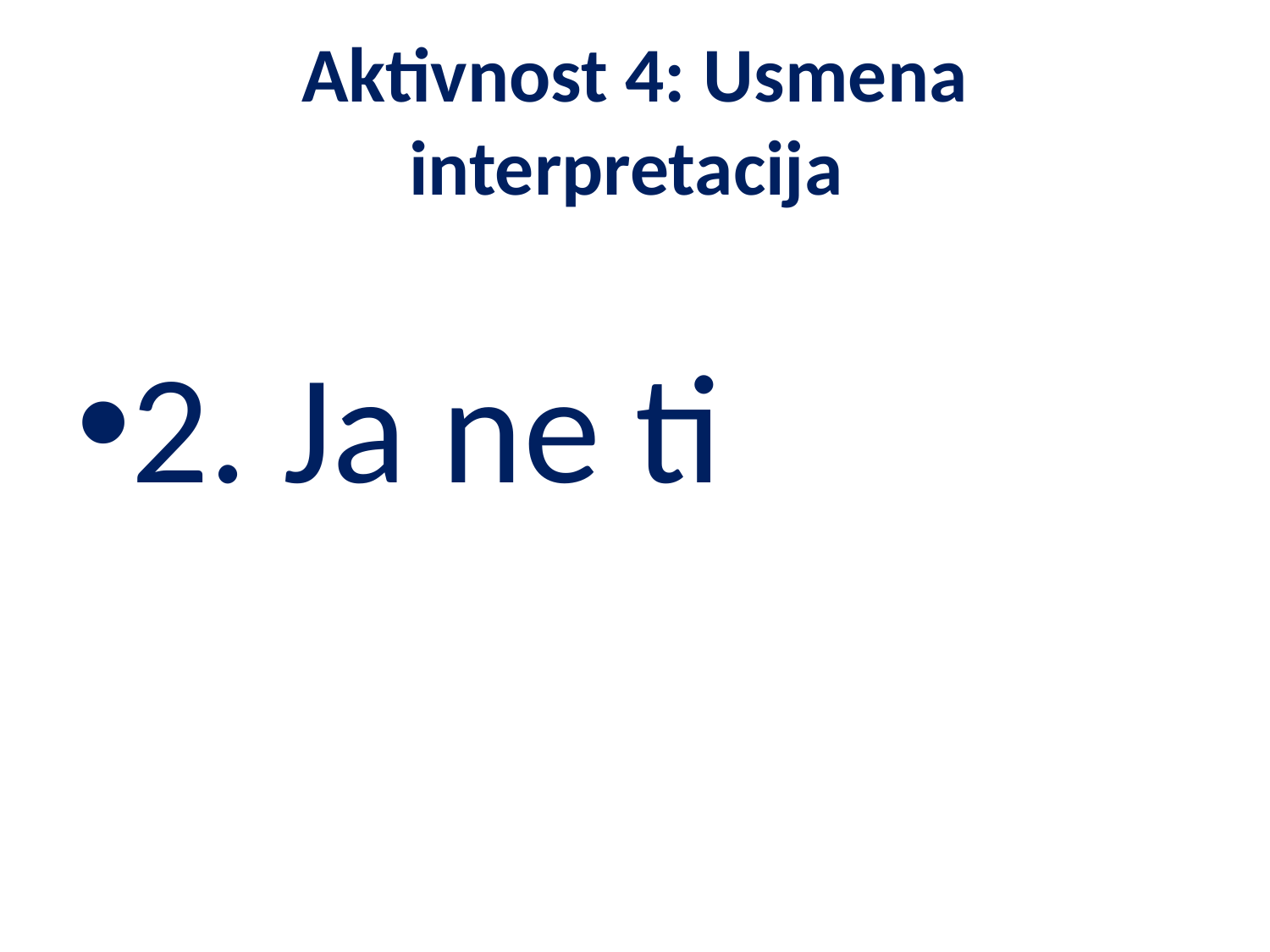

# Aktivnost 4: Usmena interpretacija

2. Ja ne ti